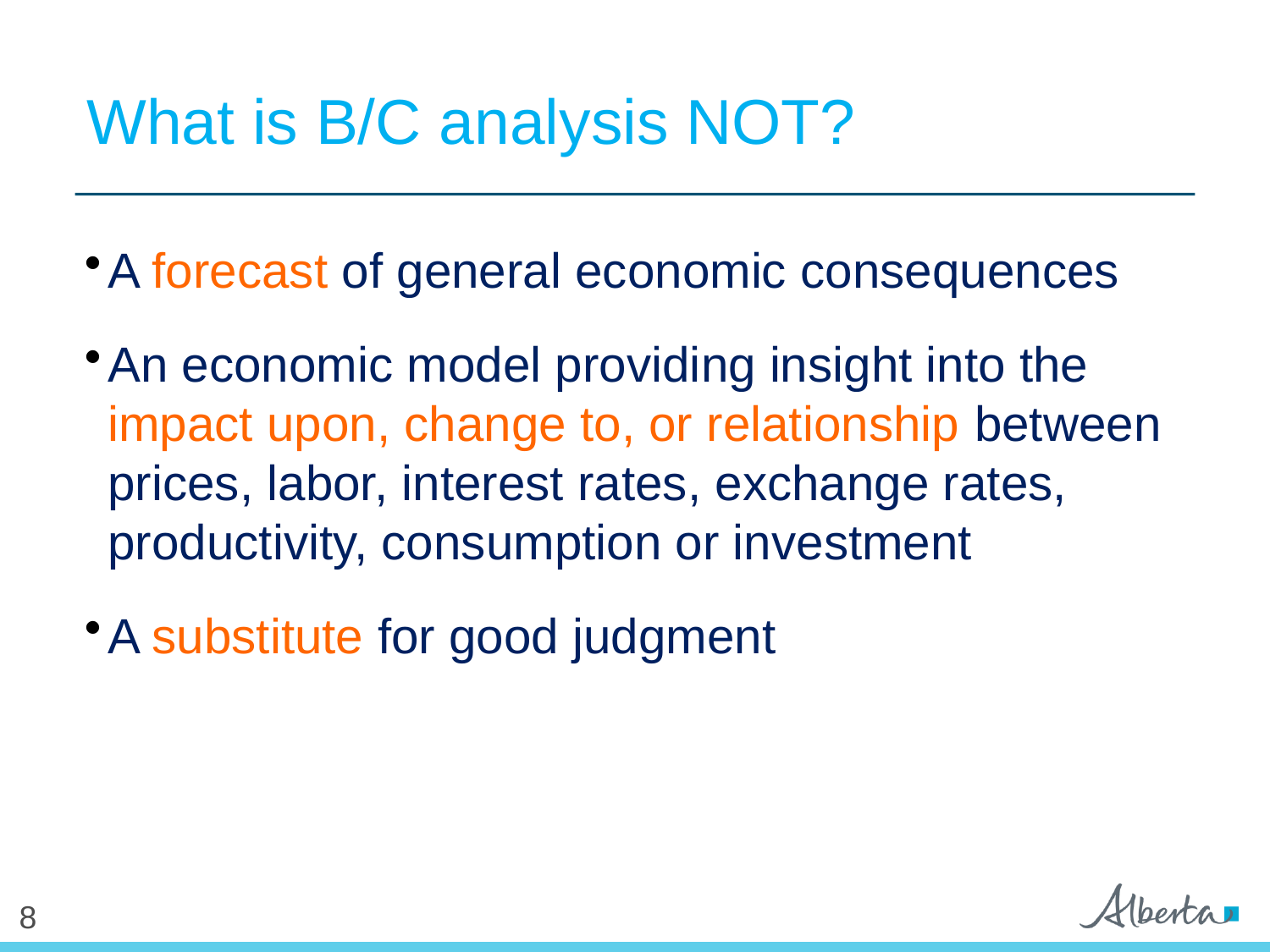

# What is B/C analysis NOT?
A forecast of general economic consequences

An economic model providing insight into the impact upon, change to, or relationship between prices, labor, interest rates, exchange rates, productivity, consumption or investment

A substitute for good judgment

8